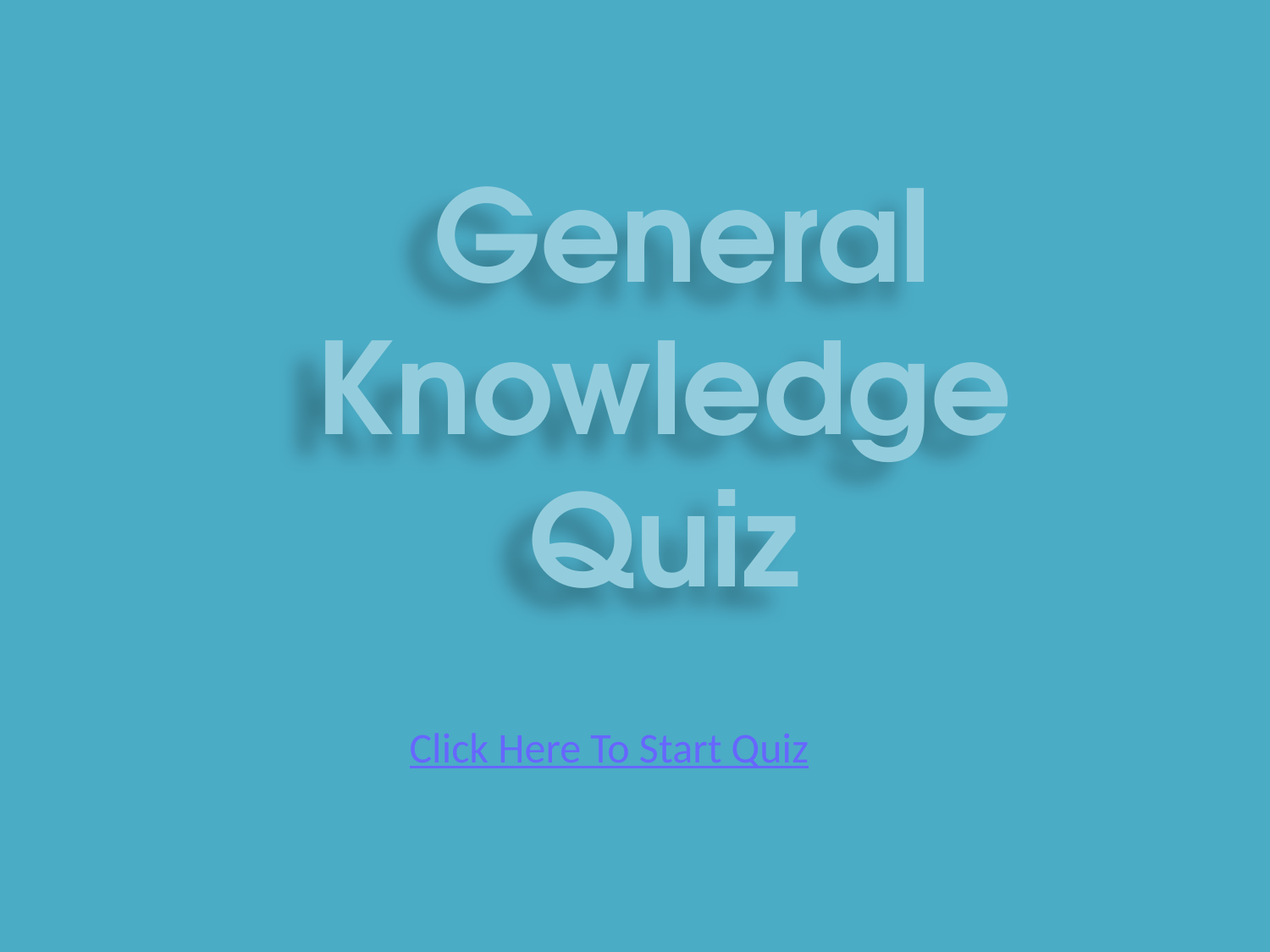

General Knowledge Quiz
Click Here To Start Quiz